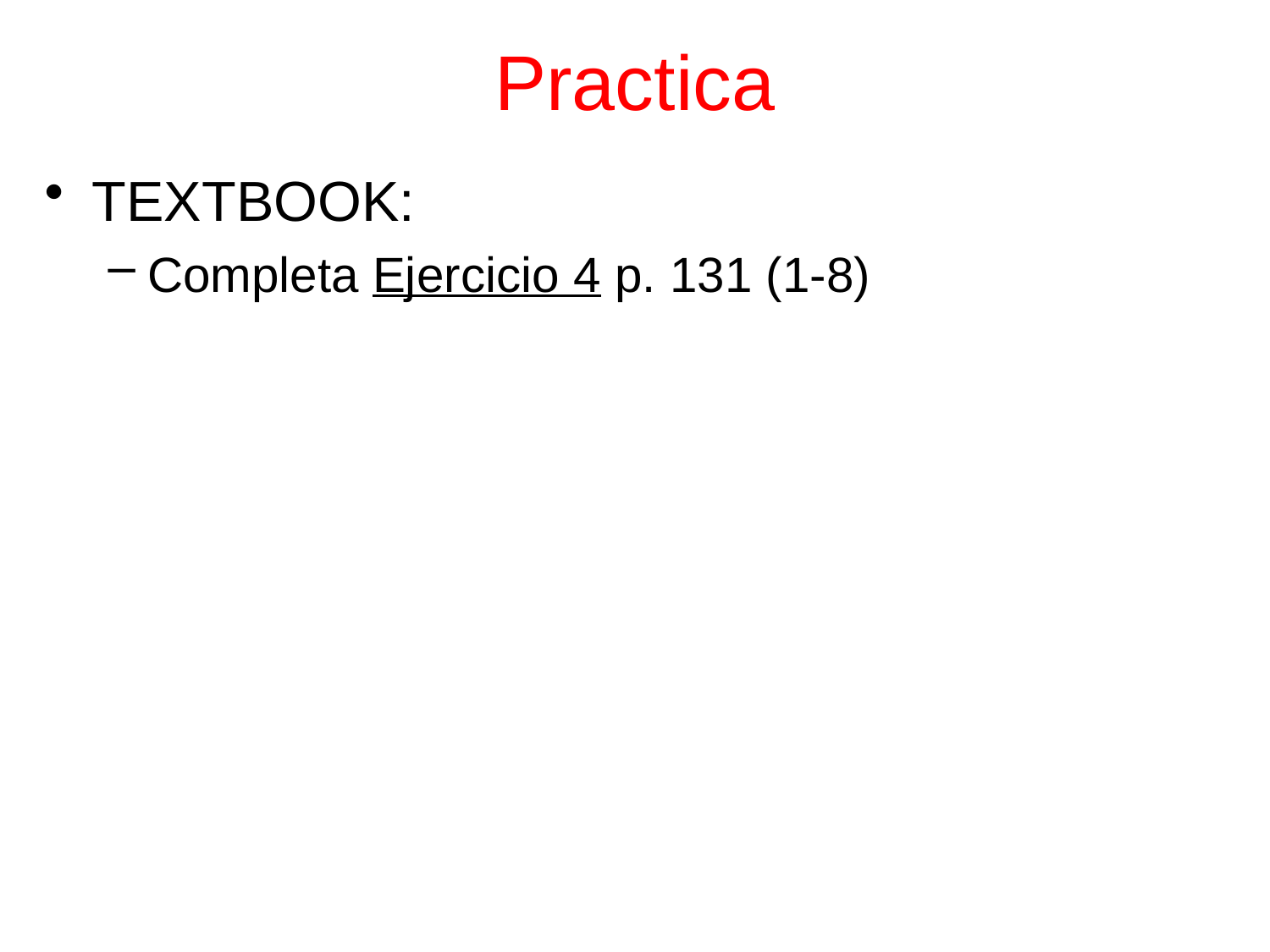

# Practica
TEXTBOOK:
Completa Ejercicio 4 p. 131 (1-8)